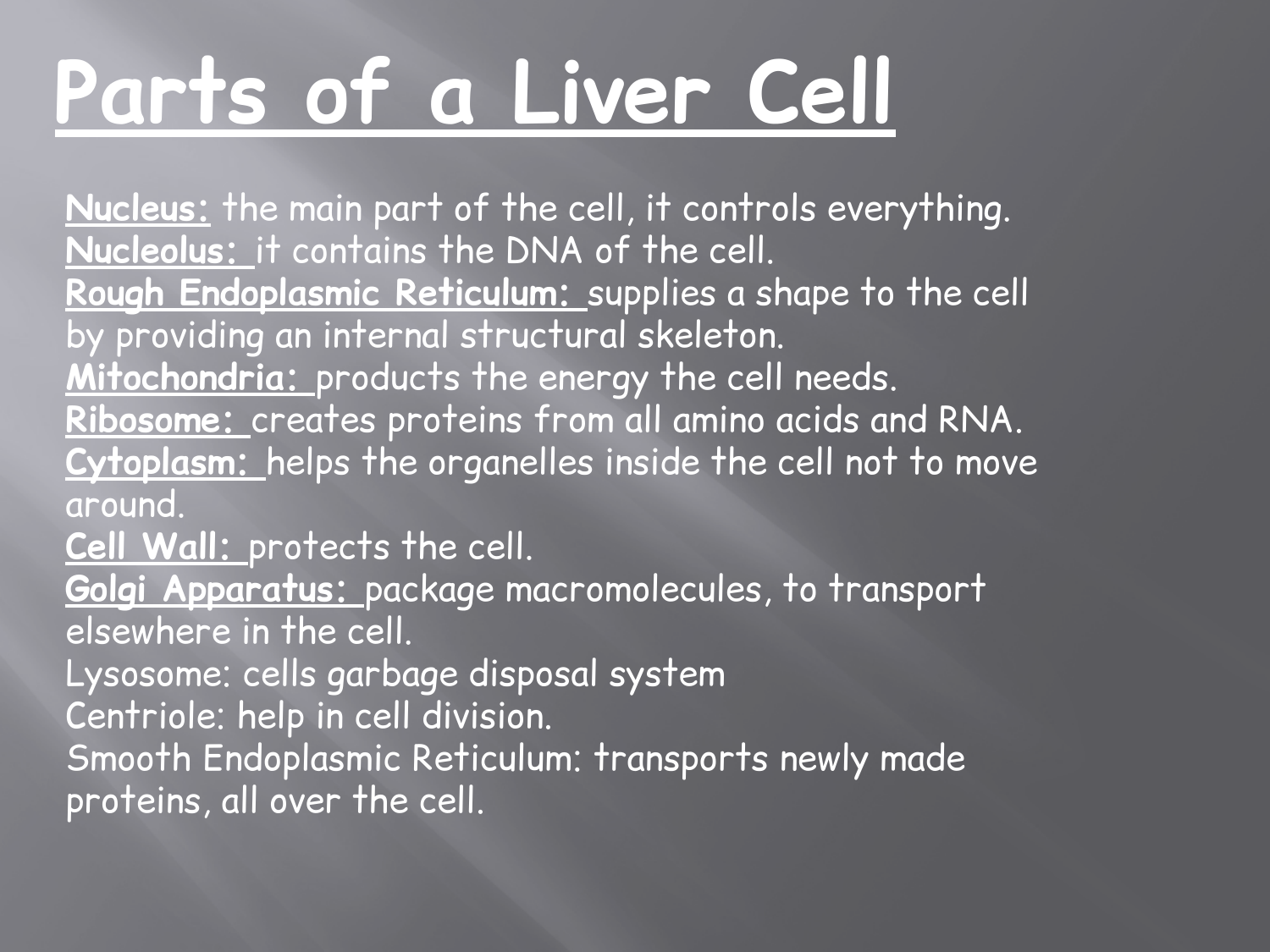

Parts of a Liver Cell
Nucleus: the main part of the cell, it controls everything.
Nucleolus: it contains the DNA of the cell.
Rough Endoplasmic Reticulum: supplies a shape to the cell by providing an internal structural skeleton.
Mitochondria: products the energy the cell needs.
Ribosome: creates proteins from all amino acids and RNA.
Cytoplasm: helps the organelles inside the cell not to move around.
Cell Wall: protects the cell.
Golgi Apparatus: package macromolecules, to transport elsewhere in the cell.
Lysosome: cells garbage disposal system
Centriole: help in cell division.
Smooth Endoplasmic Reticulum: transports newly made proteins, all over the cell.